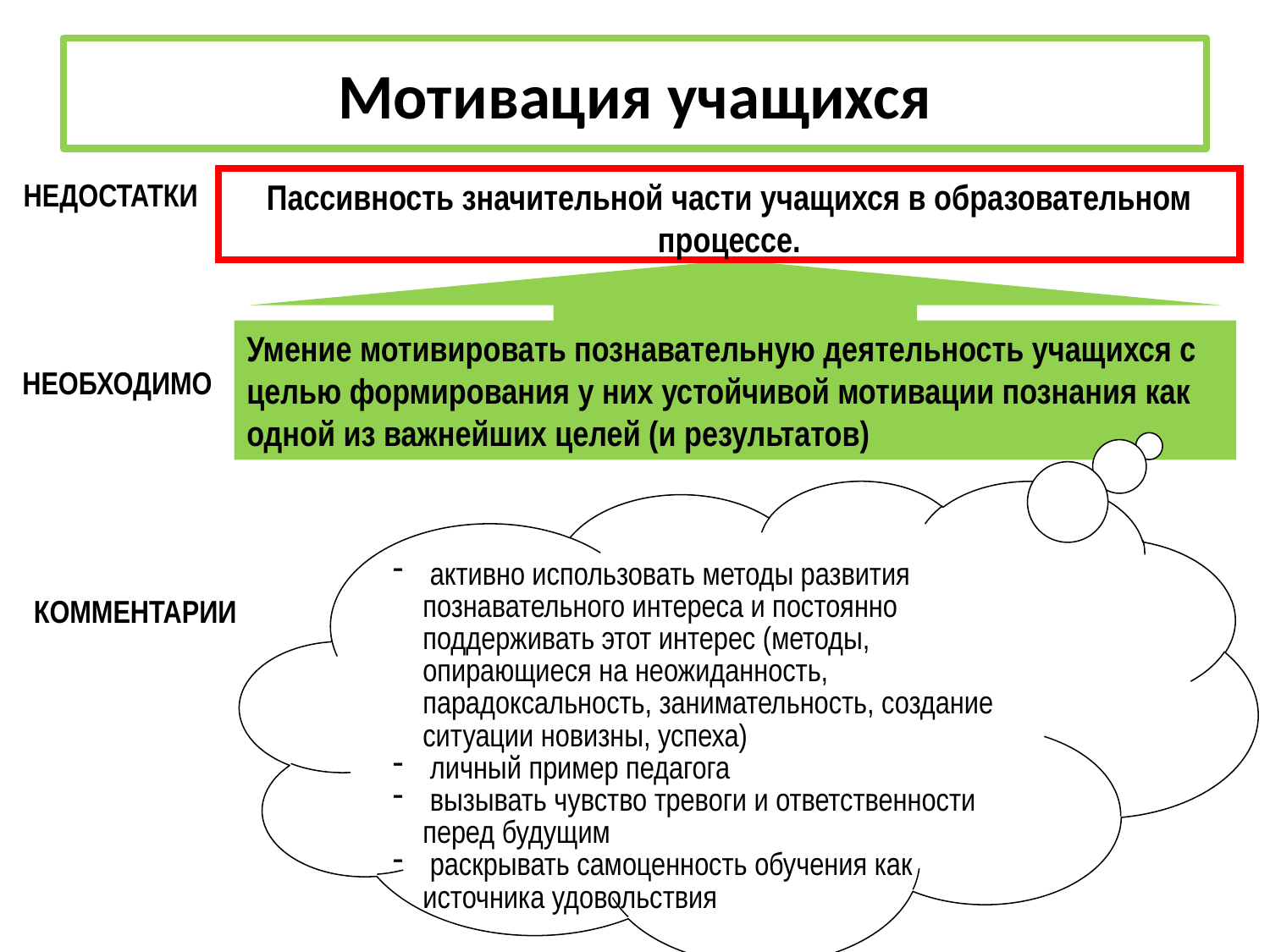

Мотивация учащихся
НЕДОСТАТКИ
Пассивность значительной части учащихся в образовательном процессе.
Умение мотивировать познавательную деятельность учащихся с целью формирования у них устойчивой мотивации познания как одной из важнейших целей (и результатов)
НЕОБХОДИМО
 активно использовать методы развития познавательного интереса и постоянно поддерживать этот интерес (методы, опирающиеся на неожиданность, парадоксальность, занимательность, создание ситуации новизны, успеха)
 личный пример педагога
 вызывать чувство тревоги и ответственности перед будущим
 раскрывать самоценность обучения как источника удовольствия
КОММЕНТАРИИ